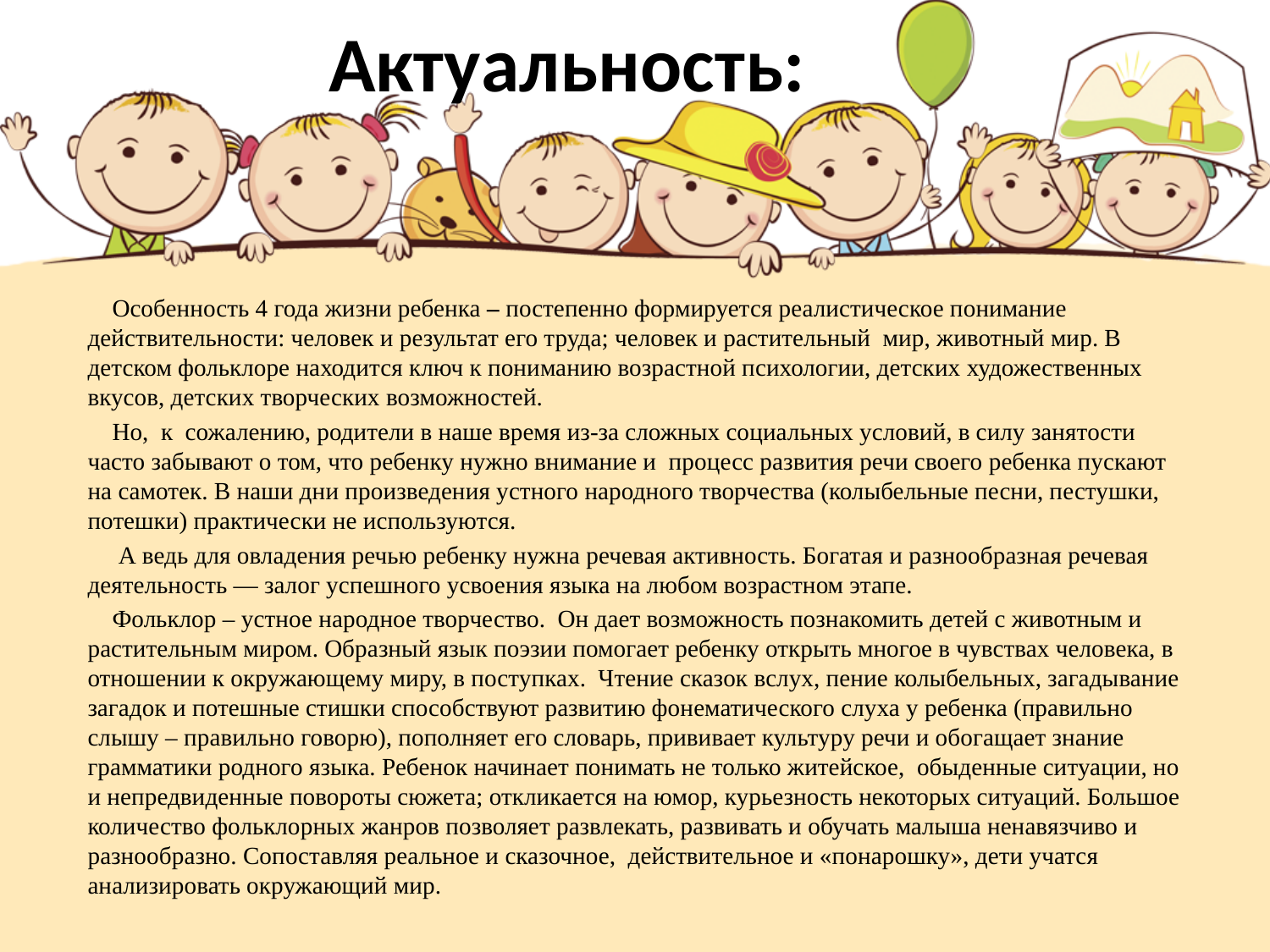

# Актуальность:
    Особенность 4 года жизни ребенка – постепенно формируется реалистическое понимание действительности: человек и результат его труда; человек и растительный  мир, животный мир. В детском фольклоре находится ключ к пониманию возрастной психологии, детских художественных вкусов, детских творческих возможностей.
    Но,  к  сожалению, родители в наше время из-за сложных социальных условий, в силу занятости часто забывают о том, что ребенку нужно внимание и  процесс развития речи своего ребенка пускают на самотек. В наши дни произведения устного народного творчества (колыбельные песни, пестушки, потешки) практически не используются.
     А ведь для овладения речью ребенку нужна речевая активность. Богатая и разнообразная речевая деятельность — залог успешного усвоения языка на любом возрастном этапе.
    Фольклор – устное народное творчество.  Он дает возможность познакомить детей с животным и растительным миром. Образный язык поэзии помогает ребенку открыть многое в чувствах человека, в отношении к окружающему миру, в поступках.  Чтение сказок вслух, пение колыбельных, загадывание загадок и потешные стишки способствуют развитию фонематического слуха у ребенка (правильно слышу – правильно говорю), пополняет его словарь, прививает культуру речи и обогащает знание грамматики родного языка. Ребенок начинает понимать не только житейское,  обыденные ситуации, но и непредвиденные повороты сюжета; откликается на юмор, курьезность некоторых ситуаций. Большое количество фольклорных жанров позволяет развлекать, развивать и обучать малыша ненавязчиво и разнообразно. Сопоставляя реальное и сказочное,  действительное и «понарошку», дети учатся анализировать окружающий мир.